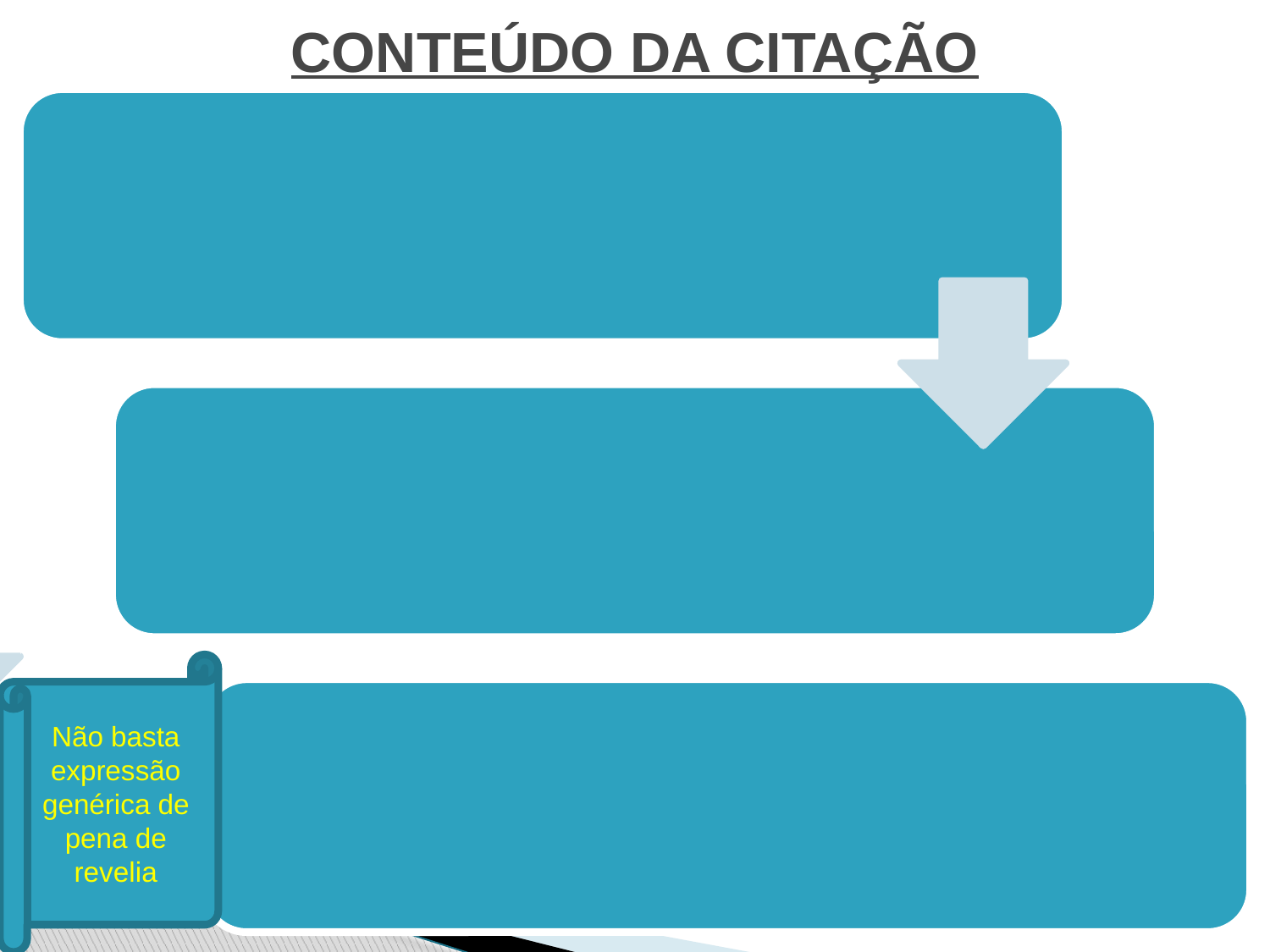

# CONTEÚDO DA Citação
Sob pena de sua ausência importar na confissão ficta, e, assim, ocorrer o julgamento de plano
Não basta expressão genérica de pena de revelia